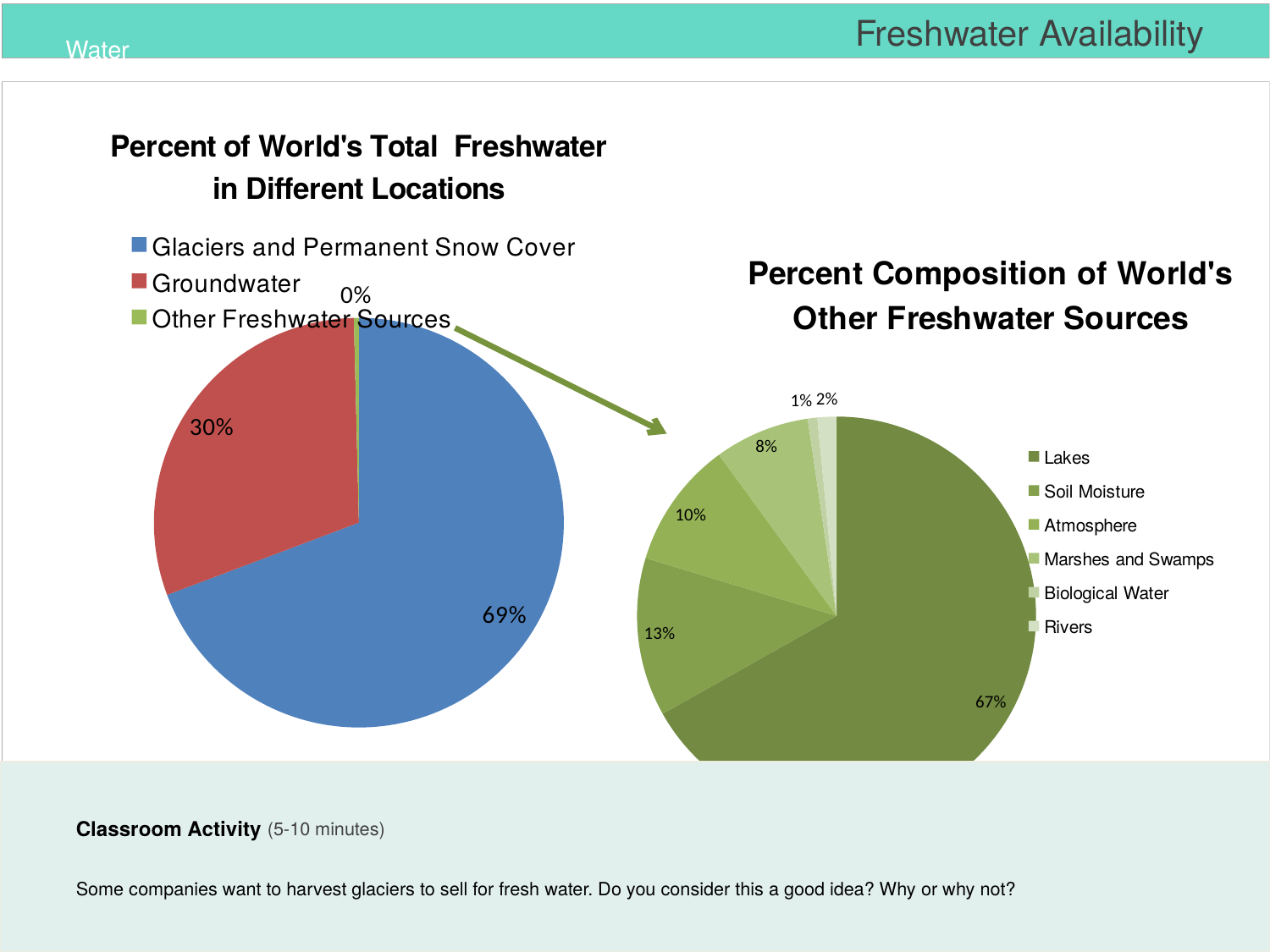

# Freshwater Availability

### Chart: Percent of World's Total  Freshwater in Different Locations

| Category |  |
|---|---|
| Glaciers and Permanent Snow Cover | 68.7 |
| Groundwater | 30.1 |
| Other Freshwater Sources | 0.389000000000002 |

### Chart: Percent Composition of World's
Other Freshwater Sources

| Category |  |
|---|---|
| Lakes | 0.26 |
| Soil Moisture | 0.05 |
| Atmosphere | 0.04 |
| Marshes and Swamps | 0.03 |
| Biological Water | 0.00300000000000001 |
| Rivers | 0.00600000000000001 |
Classroom Activity (5-10 minutes)
Some companies want to harvest glaciers to sell for fresh water. Do you consider this a good idea? Why or why not?